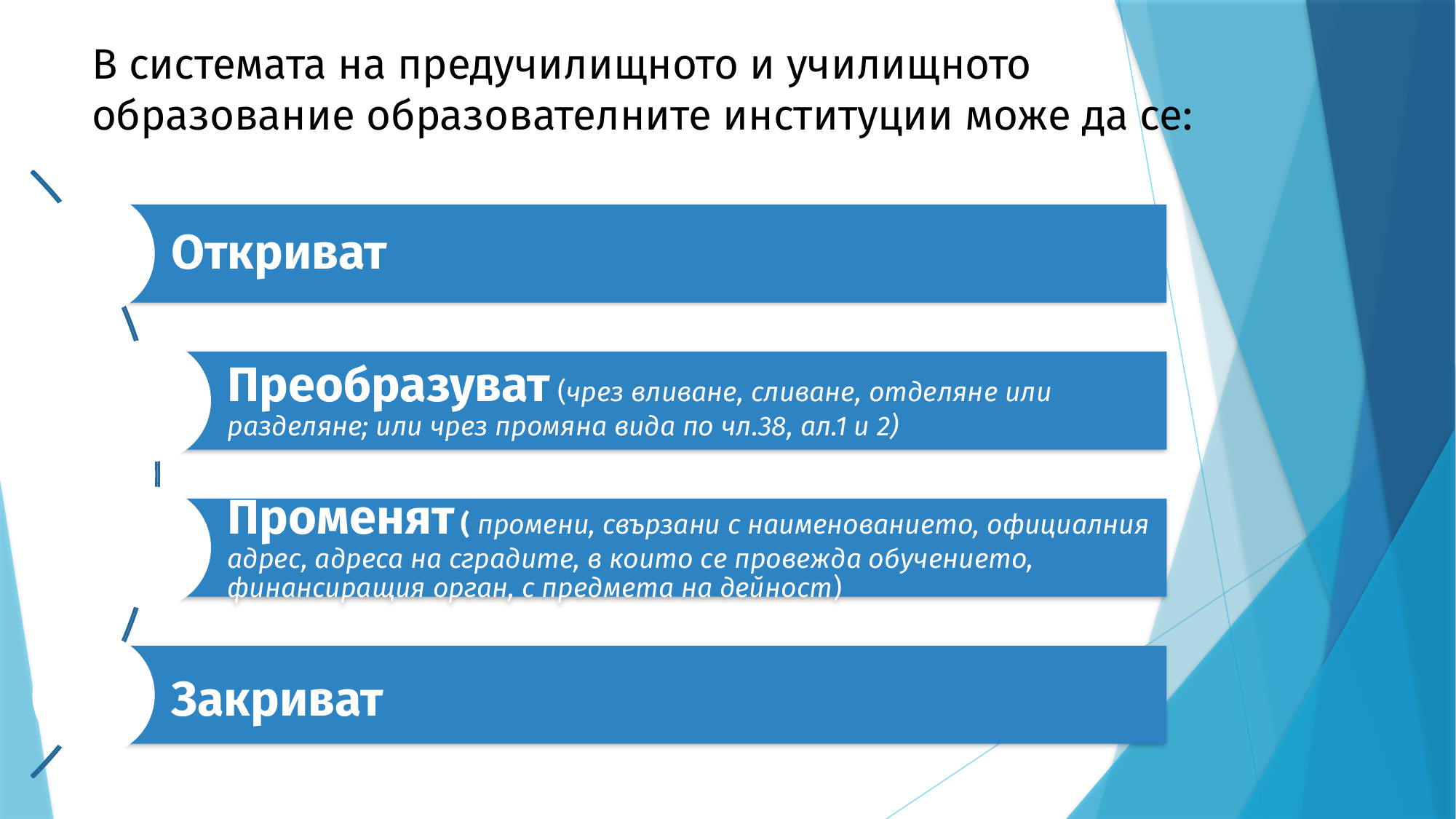

# В системата на предучилищното и училищното образование образователните институции може да се:
Откриват
Преобразуват (чрез вливане, сливане, отделяне или разделяне; или чрез промяна вида по чл.38, ал.1 и 2)
Променят ( промени, свързани с наименованието, официалния адрес, адреса на сградите, в които се провежда обучението, финансиращия орган, с предмета на дейност)
Закриват